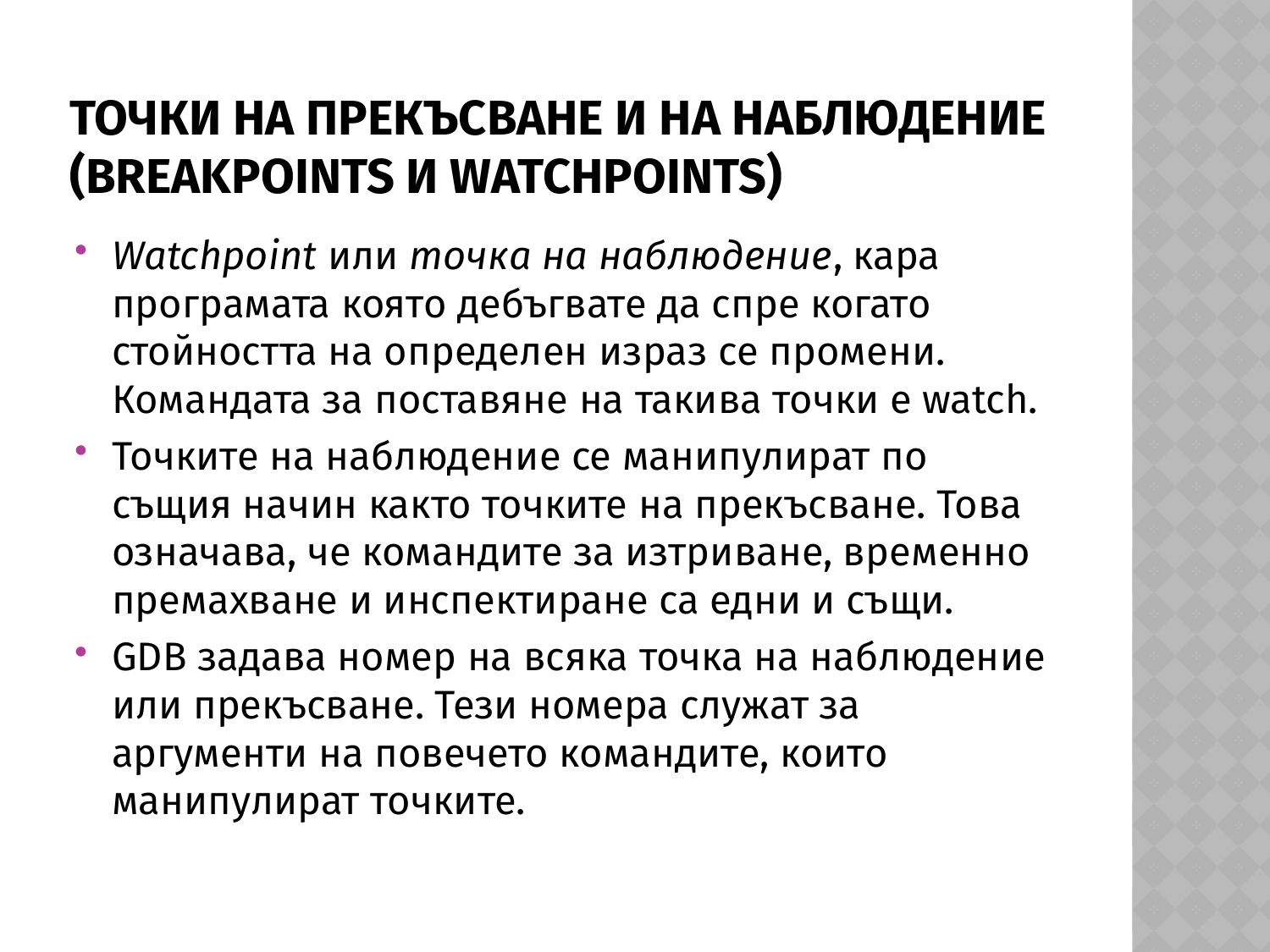

# Точки на прекъсване и на наблюдение (breakpoints и watchpoints)
Watchpoint или точка на наблюдение, кара програмата която дебъгвате да спре когато стойността на определен израз се промени. Командата за поставяне на такива точки е watch.
Точките на наблюдение се манипулират по същия начин както точките на прекъсване. Това означава, че командите за изтриване, временно премахване и инспектиране са едни и същи.
GDB задава номер на всяка точка на наблюдение или прекъсване. Тези номера служат за аргументи на повечето командите, които манипулират точките.